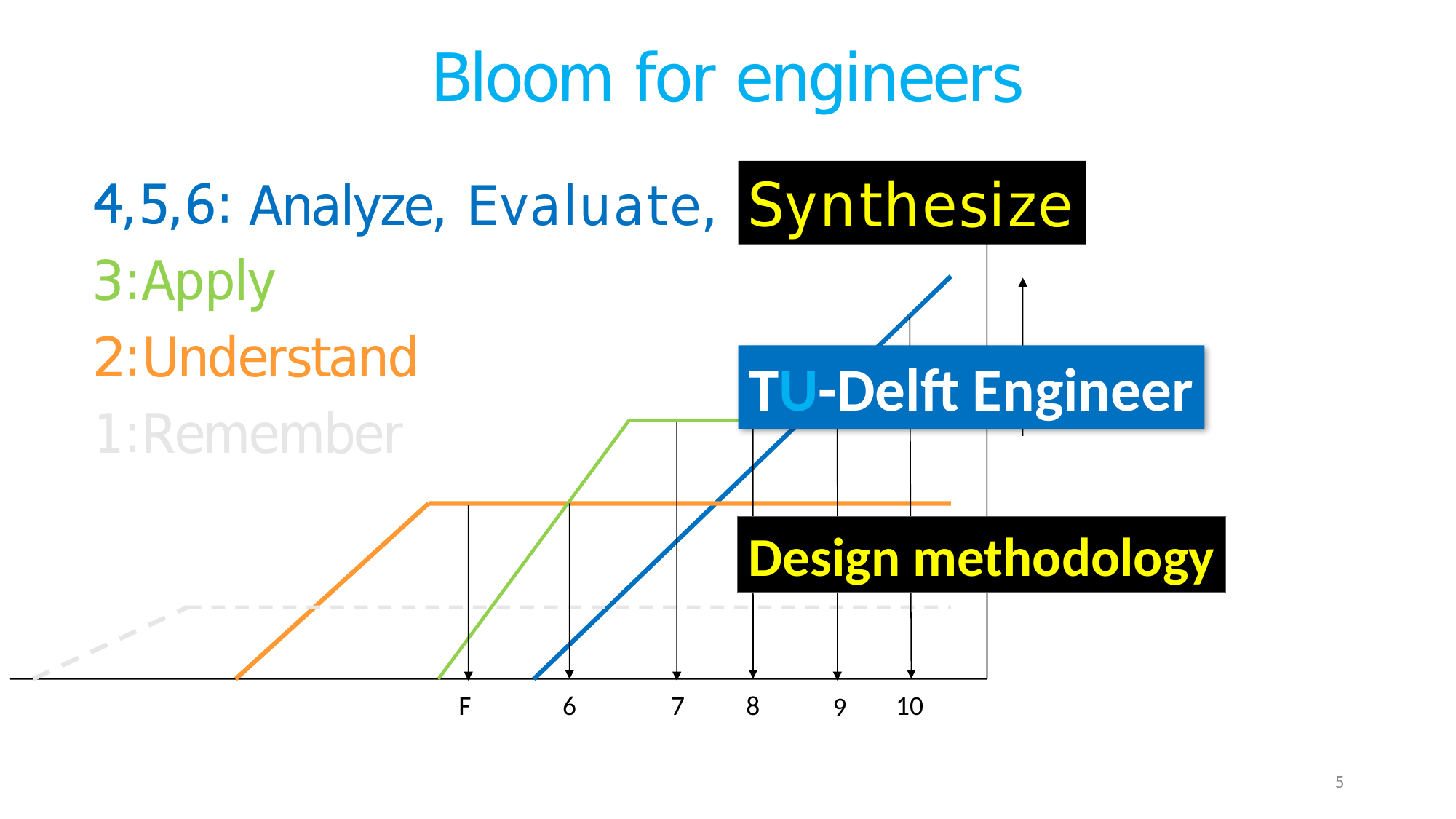

# Bloom for engineers
Synthesize
4,5,6:
3:Apply
2:Understand
1:Remember
Analyze
, Evaluate,

Level

F
6
7
10

8
9
TU-Delft Engineer
Design methodology
5